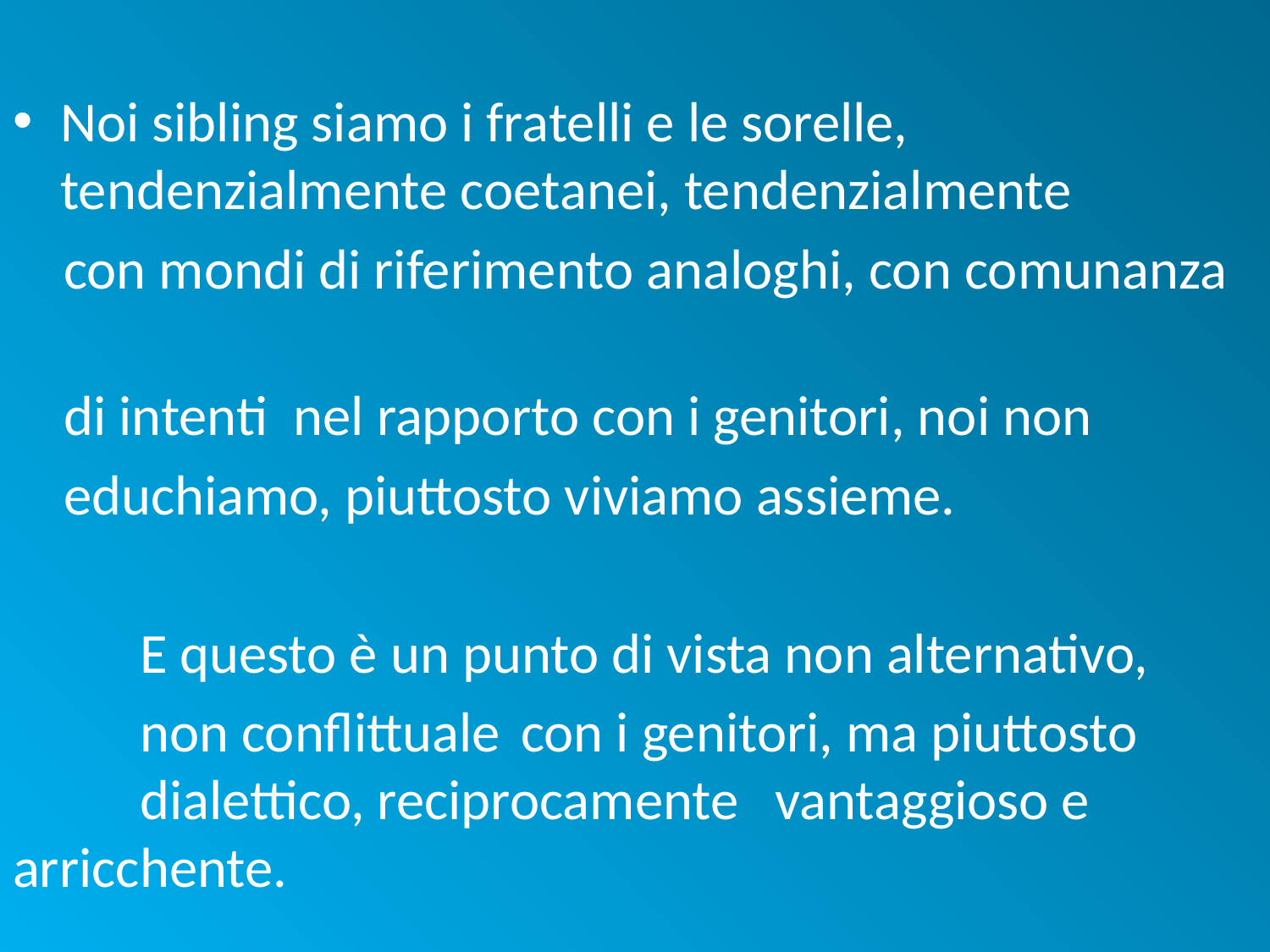

Noi sibling siamo i fratelli e le sorelle, tendenzialmente coetanei, tendenzialmente
    con mondi di riferimento analoghi, con comunanza
    di intenti  nel rapporto con i genitori, noi non
    educhiamo, piuttosto viviamo assieme.

	E questo è un punto di vista non alternativo,
          non conflittuale 	con i genitori, ma piuttosto    	dialettico, reciprocamente 	vantaggioso e 	arricchente. ​